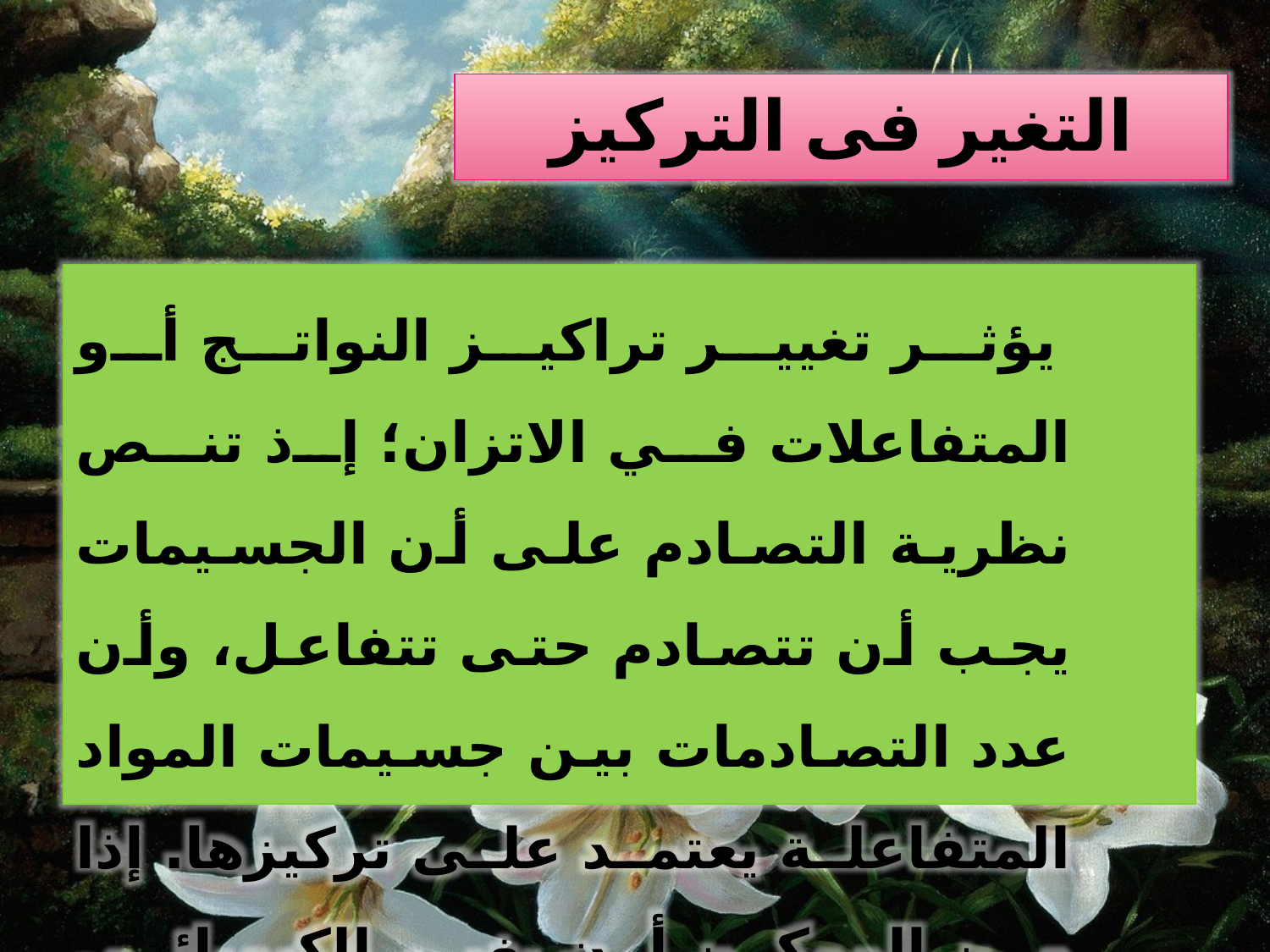

التغير فى التركيز
      يؤثر تغيير تراكيز النواتج أو المتفاعلات في الاتزان؛ إذ تنص نظرية التصادم على أن الجسيمات يجب أن تتصادم حتى تتفاعل، وأن عدد التصادمات بين جسيمات المواد المتفاعلة يعتمد على تركيزها. إذا من الممكن أن يغير الكيميائي الاتزان بتغيير التراكيز..